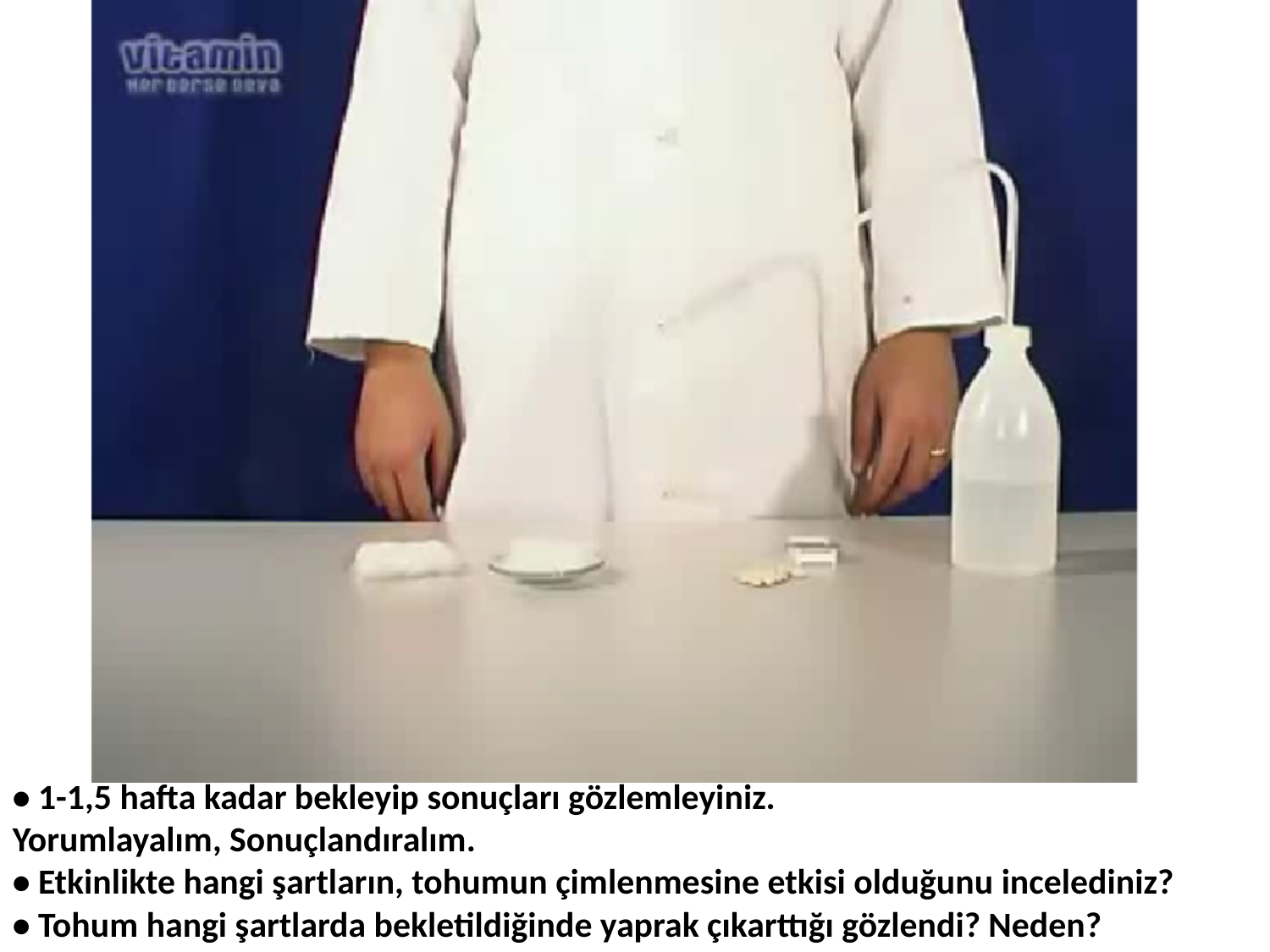

• 1-1,5 hafta kadar bekleyip sonuçları gözlemleyiniz.
Yorumlayalım, Sonuçlandıralım.
• Etkinlikte hangi şartların, tohumun çimlenmesine etkisi olduğunu incelediniz?
• Tohum hangi şartlarda bekletildiğinde yaprak çıkarttığı gözlendi? Neden?